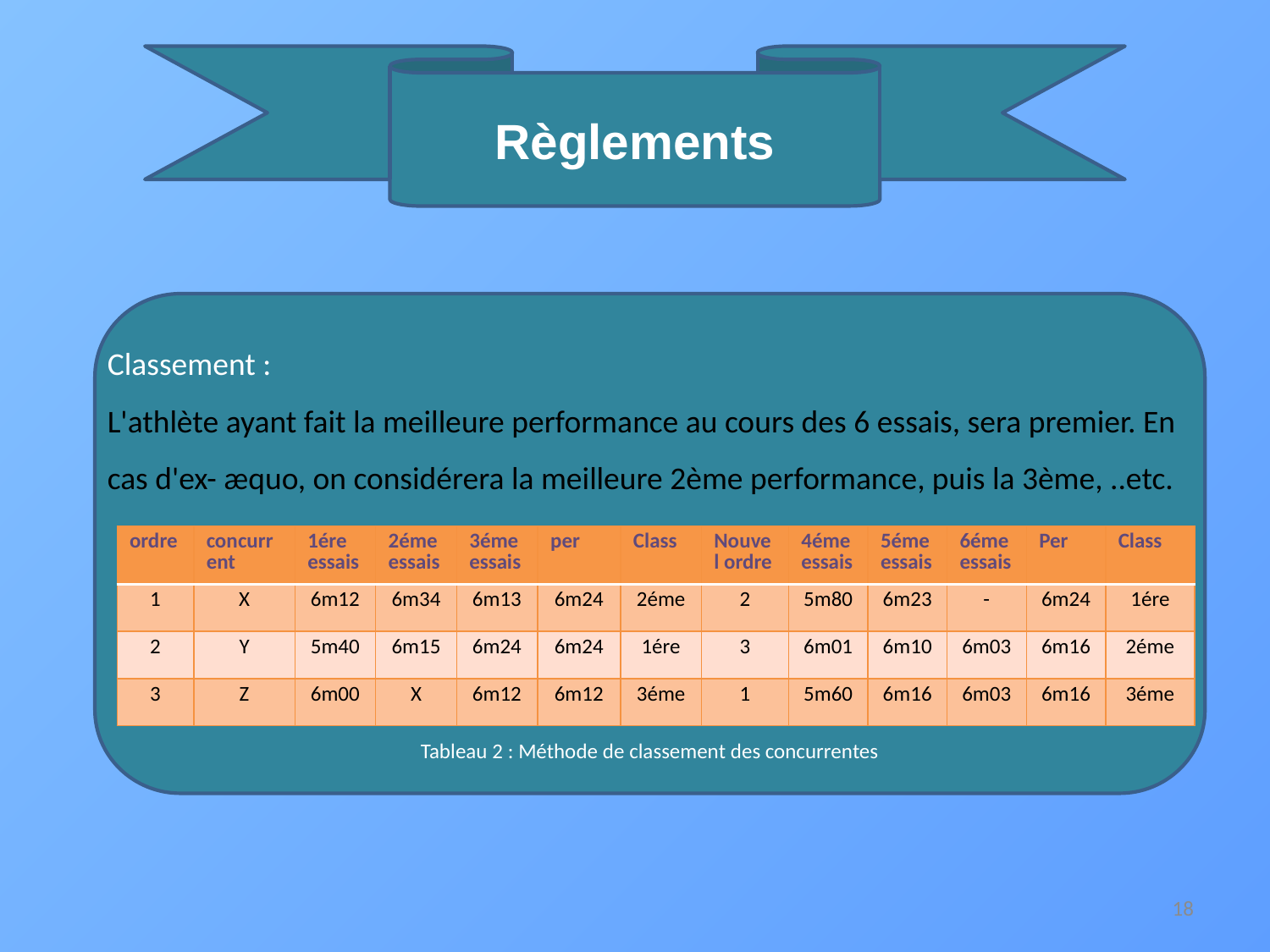

Règlements
Classement :
L'athlète ayant fait la meilleure performance au cours des 6 essais, sera premier. En cas d'ex- æquo, on considérera la meilleure 2ème performance, puis la 3ème, ..etc.

Tableau 2 : Méthode de classement des concurrentes
| ordre | concurrent | 1ére essais | 2éme essais | 3éme essais | per | Class | Nouvel ordre | 4éme essais | 5éme essais | 6éme essais | Per | Class |
| --- | --- | --- | --- | --- | --- | --- | --- | --- | --- | --- | --- | --- |
| 1 | X | 6m12 | 6m34 | 6m13 | 6m24 | 2éme | 2 | 5m80 | 6m23 | - | 6m24 | 1ére |
| 2 | Y | 5m40 | 6m15 | 6m24 | 6m24 | 1ére | 3 | 6m01 | 6m10 | 6m03 | 6m16 | 2éme |
| 3 | Z | 6m00 | X | 6m12 | 6m12 | 3éme | 1 | 5m60 | 6m16 | 6m03 | 6m16 | 3éme |
18